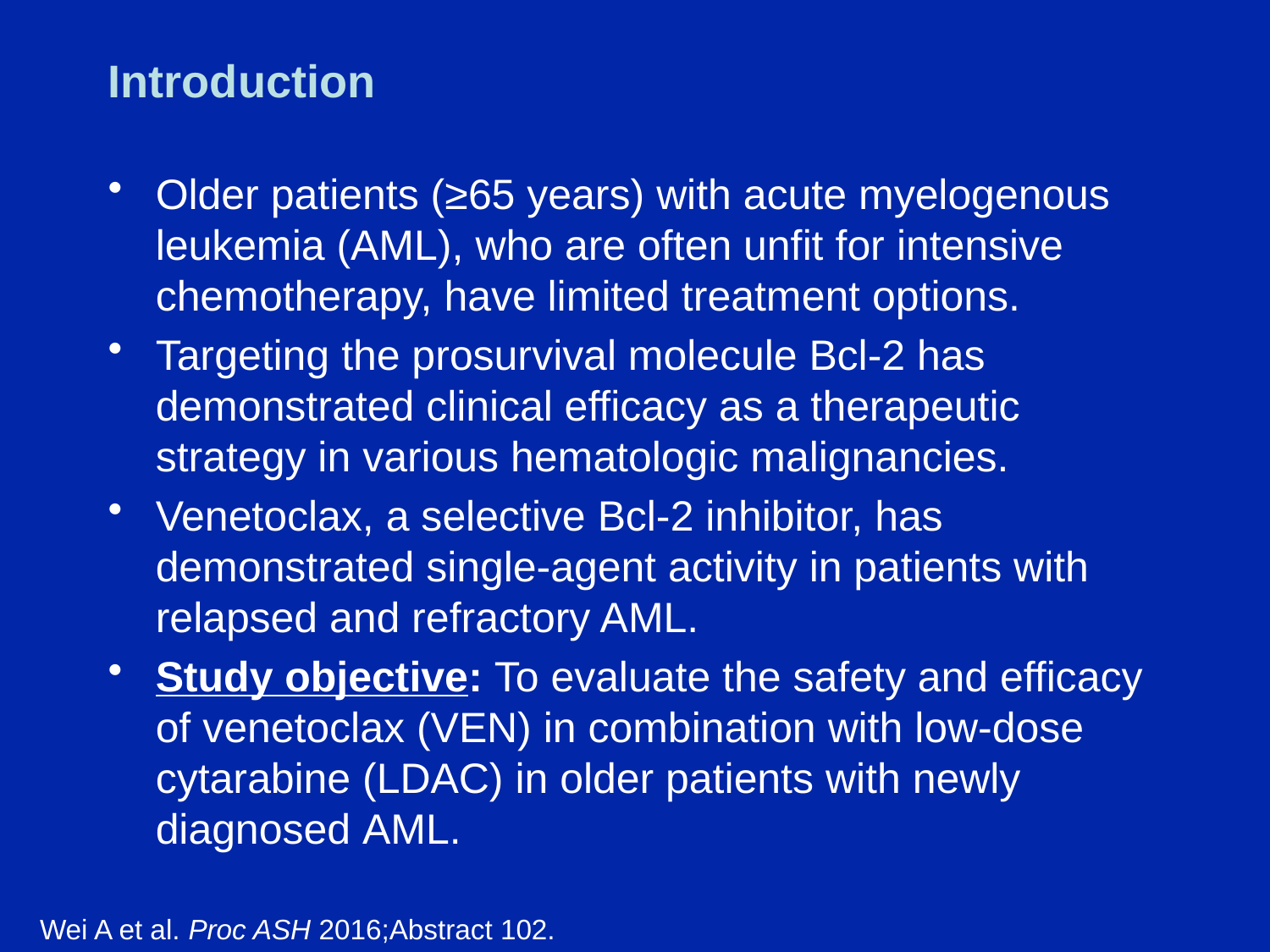

# Introduction
Older patients (≥65 years) with acute myelogenous leukemia (AML), who are often unfit for intensive chemotherapy, have limited treatment options.
Targeting the prosurvival molecule Bcl-2 has demonstrated clinical efficacy as a therapeutic strategy in various hematologic malignancies.
Venetoclax, a selective Bcl-2 inhibitor, has demonstrated single-agent activity in patients with relapsed and refractory AML.
Study objective: To evaluate the safety and efficacy of venetoclax (VEN) in combination with low-dose cytarabine (LDAC) in older patients with newly diagnosed AML.
Wei A et al. Proc ASH 2016;Abstract 102.